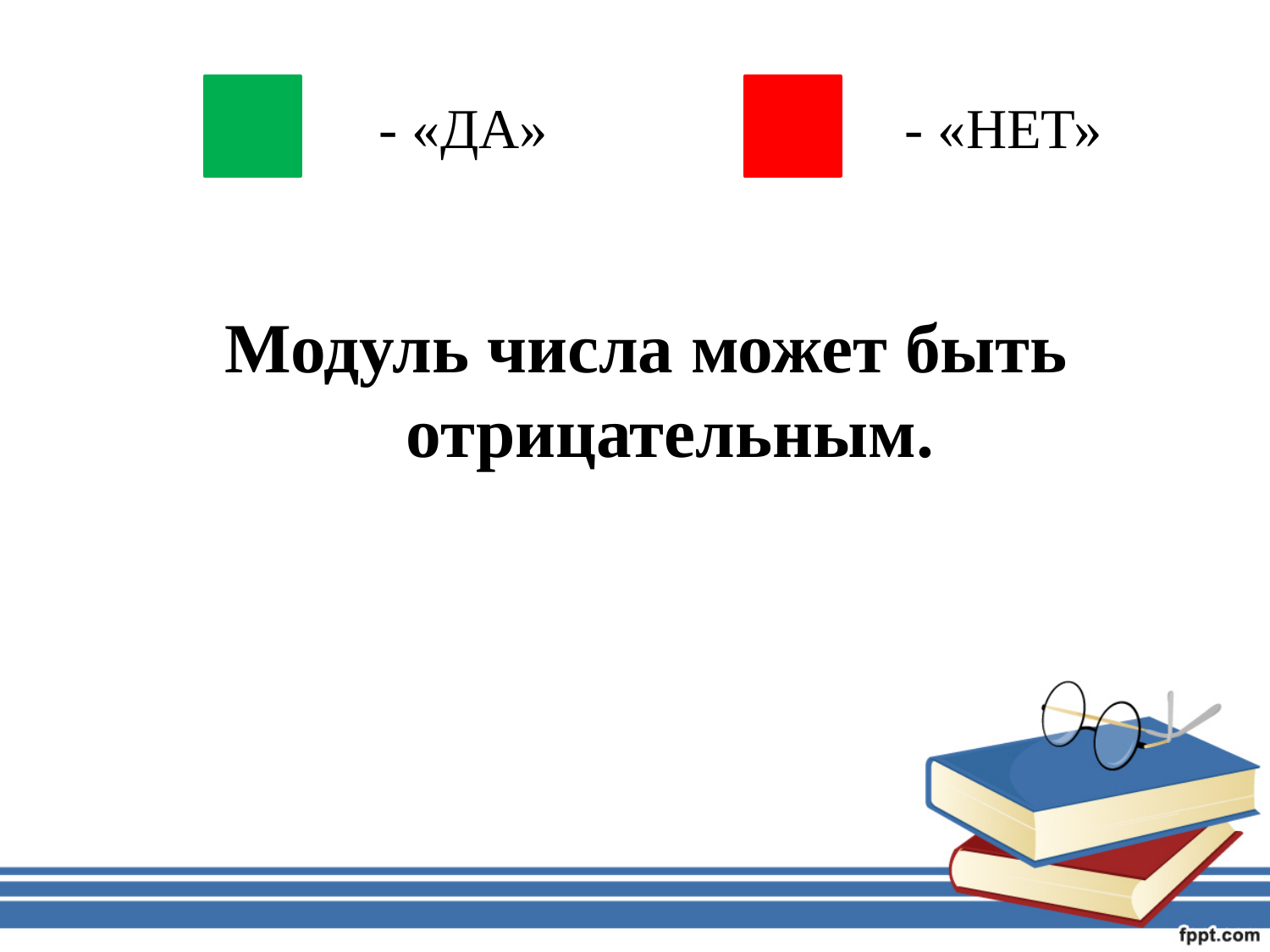

- «ДА»
- «НЕТ»
Модуль числа может быть отрицательным.